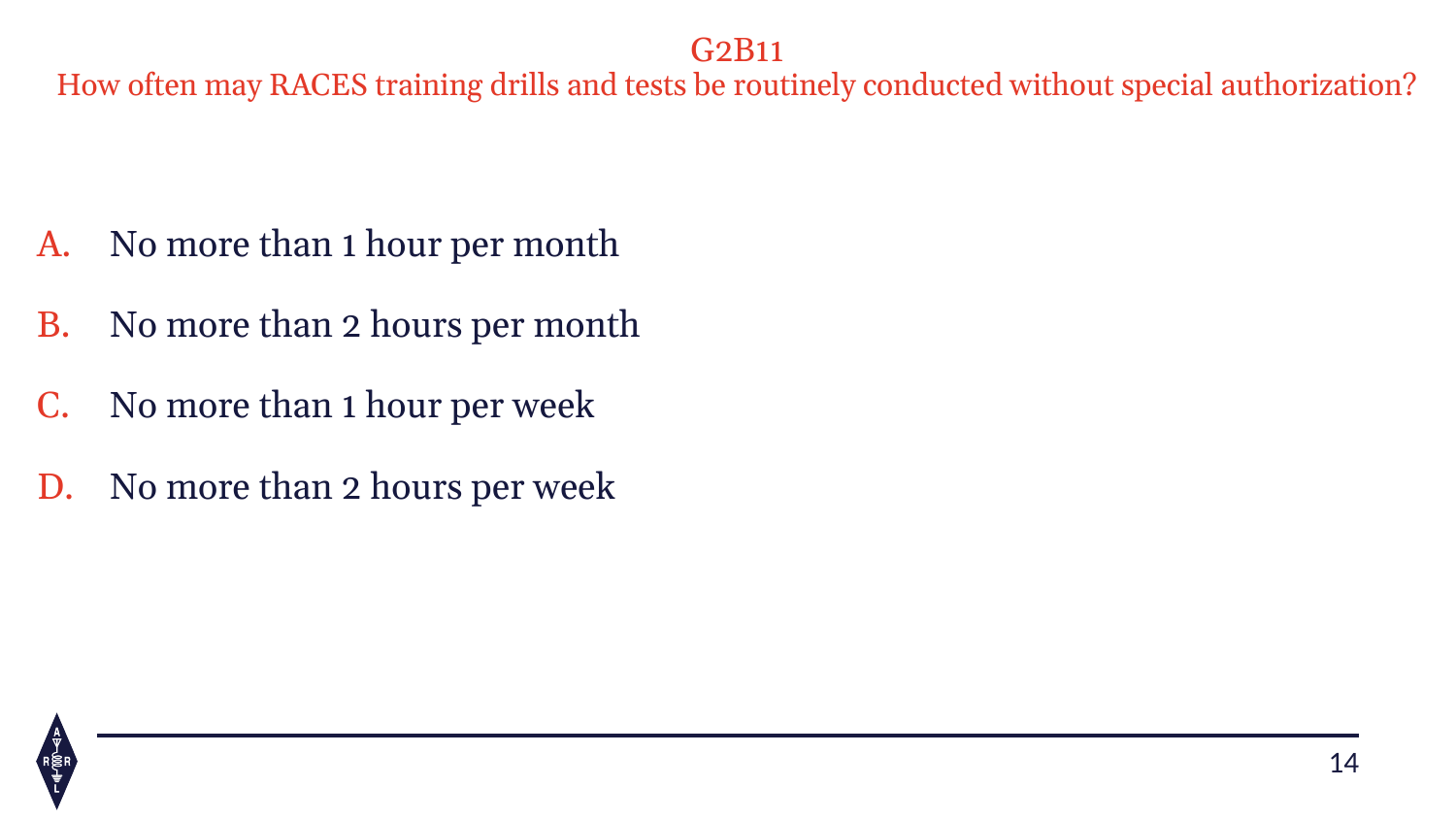

G2B11
How often may RACES training drills and tests be routinely conducted without special authorization?
No more than 1 hour per month
No more than 2 hours per month
No more than 1 hour per week
No more than 2 hours per week

14